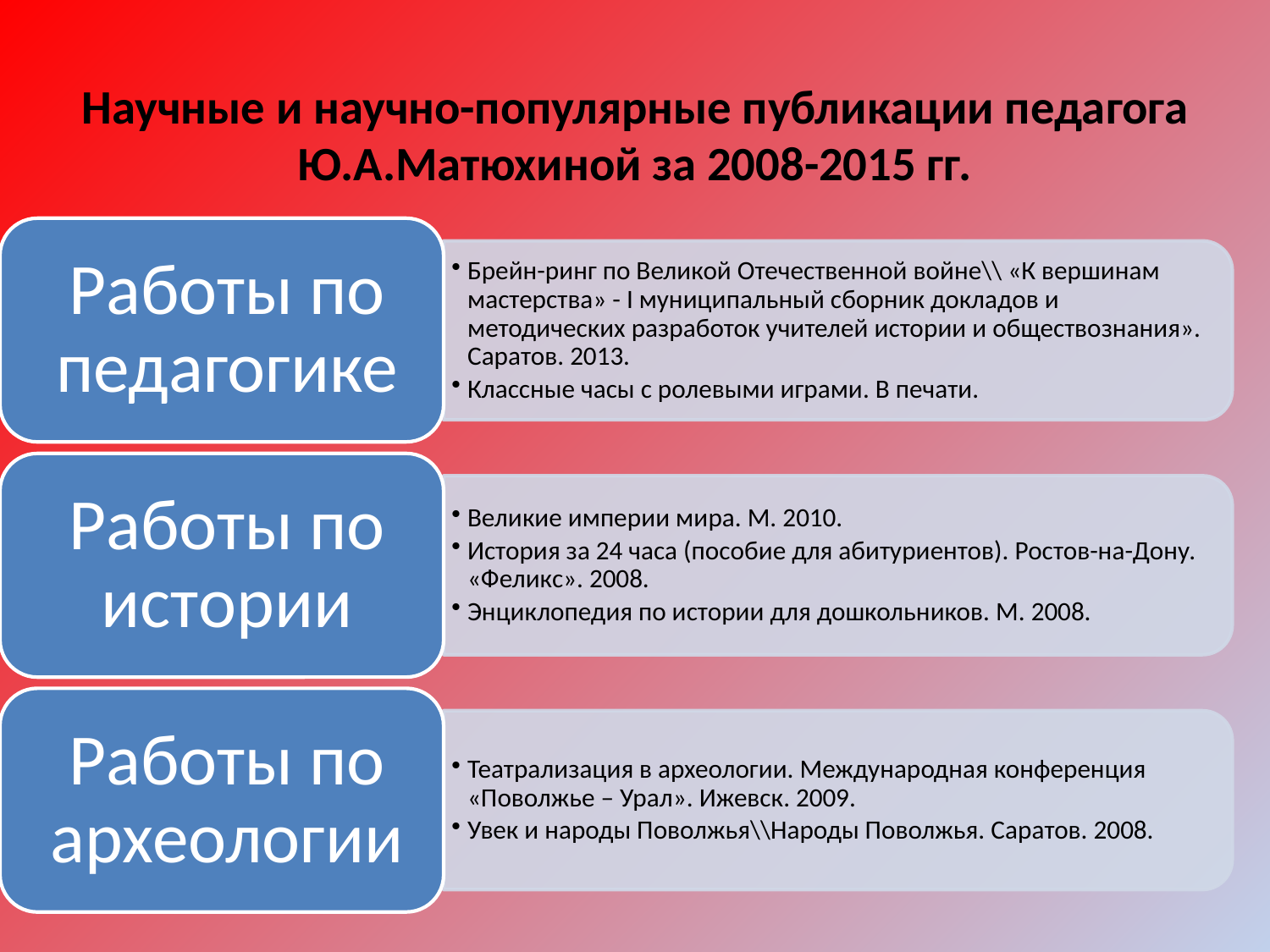

# Научные и научно-популярные публикации педагога Ю.А.Матюхиной за 2008-2015 гг.
Брейн-ринг по Великой Отечественной войне\\ «К вершинам мастерства» - I муниципальный сборник докладов и методических разработок учителей истории и обществознания». Саратов. 2013.
Классные часы с ролевыми играми. В печати.
Работы по педагогике
Великие империи мира. М. 2010.
История за 24 часа (пособие для абитуриентов). Ростов-на-Дону. «Феликс». 2008.
Энциклопедия по истории для дошкольников. М. 2008.
Работы по истории
Театрализация в археологии. Международная конференция «Поволжье – Урал». Ижевск. 2009.
Увек и народы Поволжья\\Народы Поволжья. Саратов. 2008.
Работы по археологии